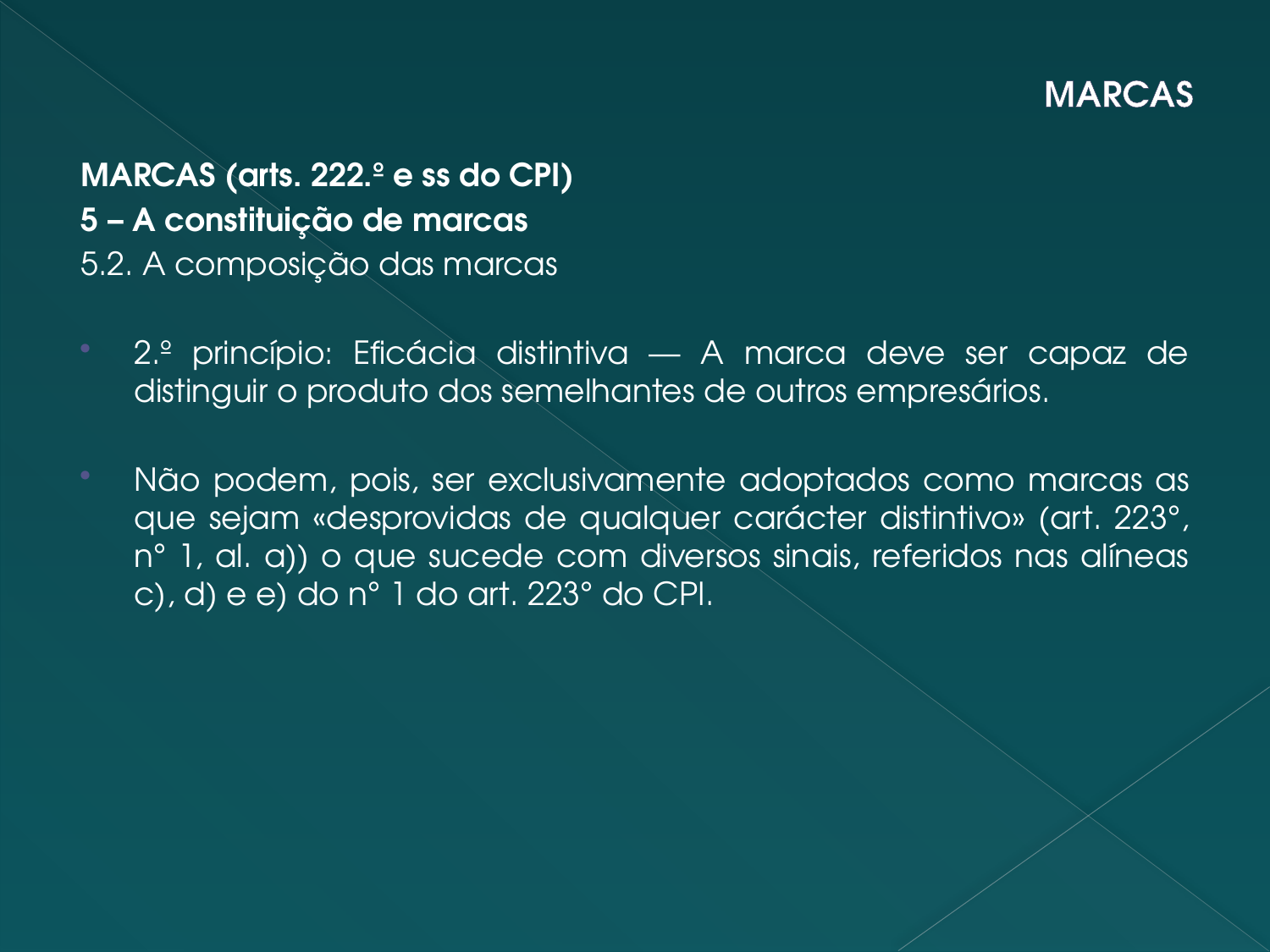

# MARCAS
MARCAS (arts. 222.º e ss do CPI)
5 – A constituição de marcas
5.2. A composição das marcas

2.º princípio: Eficácia distintiva — A marca deve ser capaz de distinguir o produto dos semelhantes de outros empresários.

Não podem, pois, ser exclusivamente adoptados como marcas as que sejam «desprovidas de qualquer carácter distintivo» (art. 223°, n° 1, al. a)) o que sucede com diversos sinais, referidos nas alíneas c), d) e e) do n° 1 do art. 223° do CPI.